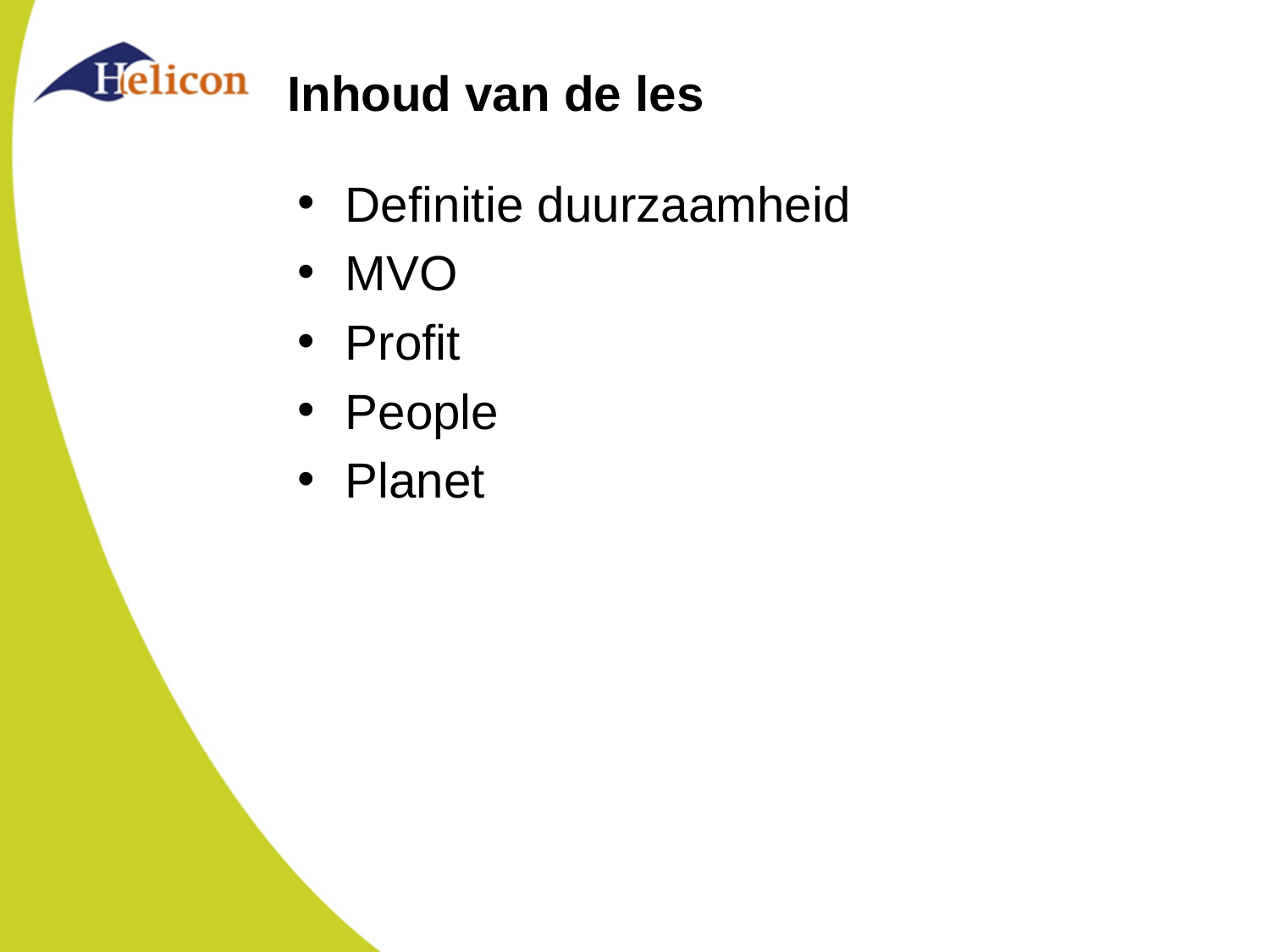

# Inhoud van de les
Definitie duurzaamheid
MVO
Profit
People
Planet